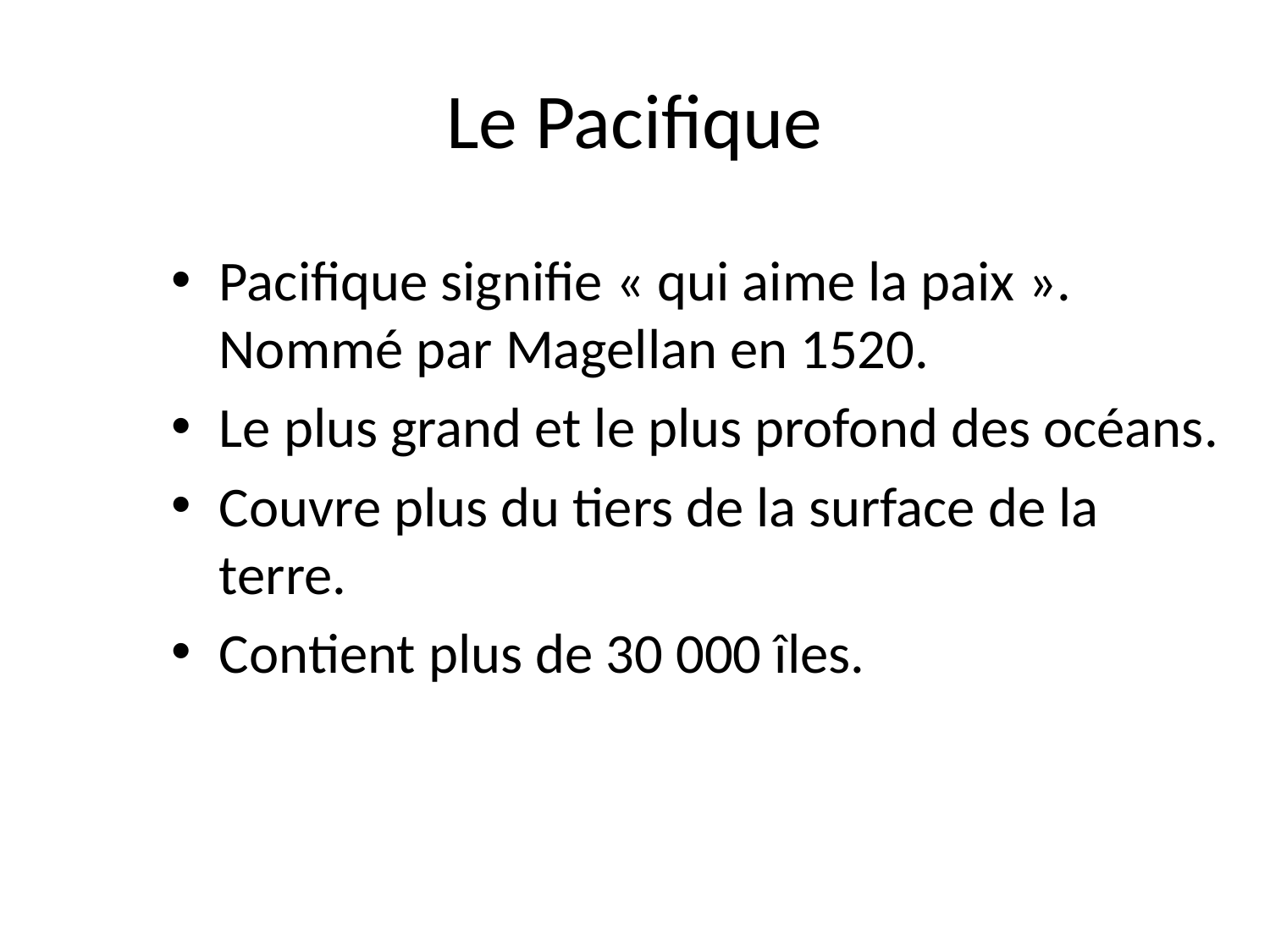

# Le Pacifique
Pacifique signifie « qui aime la paix ». Nommé par Magellan en 1520.
Le plus grand et le plus profond des océans.
Couvre plus du tiers de la surface de la terre.
Contient plus de 30 000 îles.